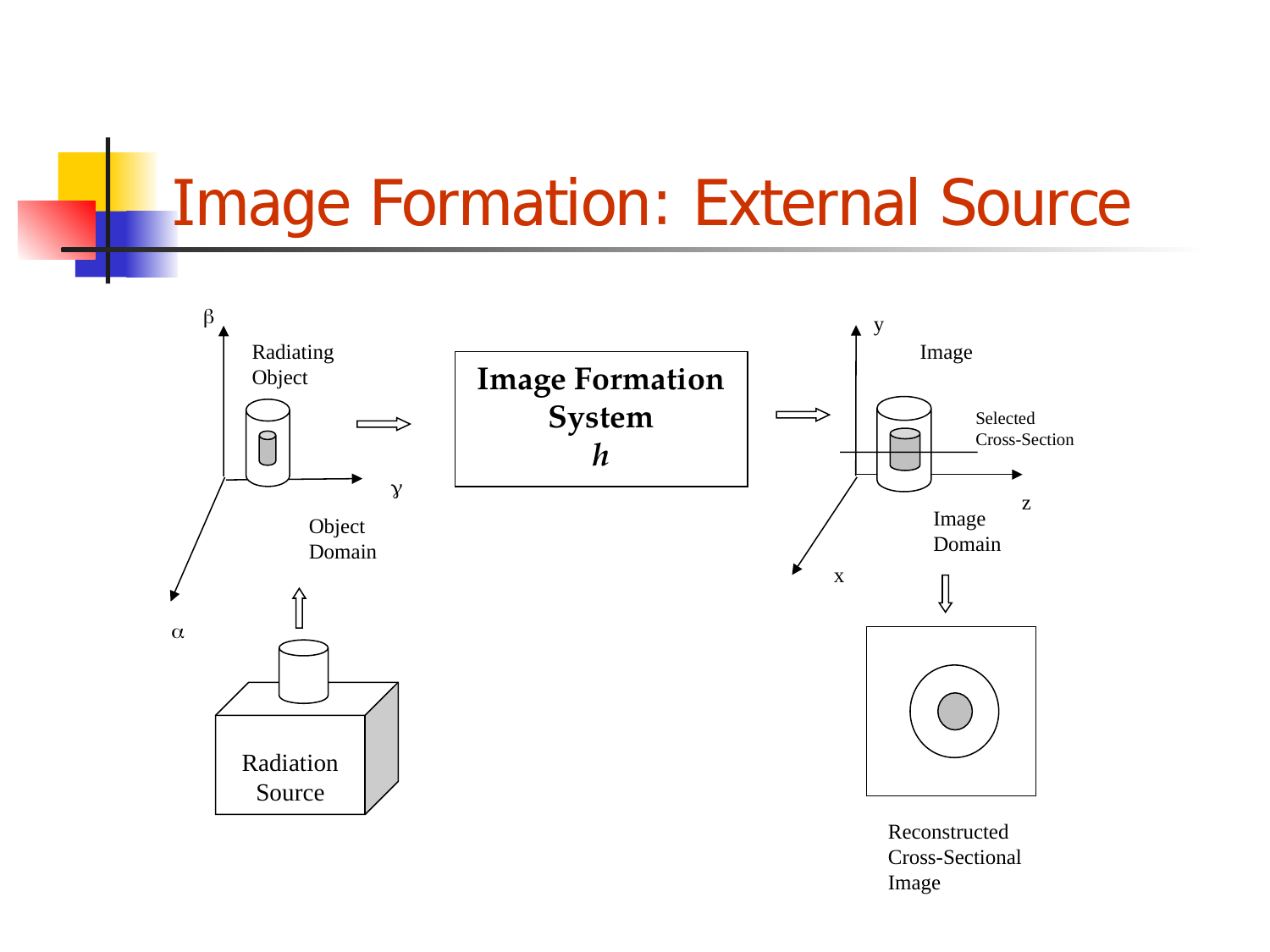

# Image Formation: External Source
β
y

Radiating Object
Image
Image Formation System
h

Selected
Cross-Section

γ

z
Image Domain
Object Domain
x

α

Radiation Source

Reconstructed Cross-Sectional Image